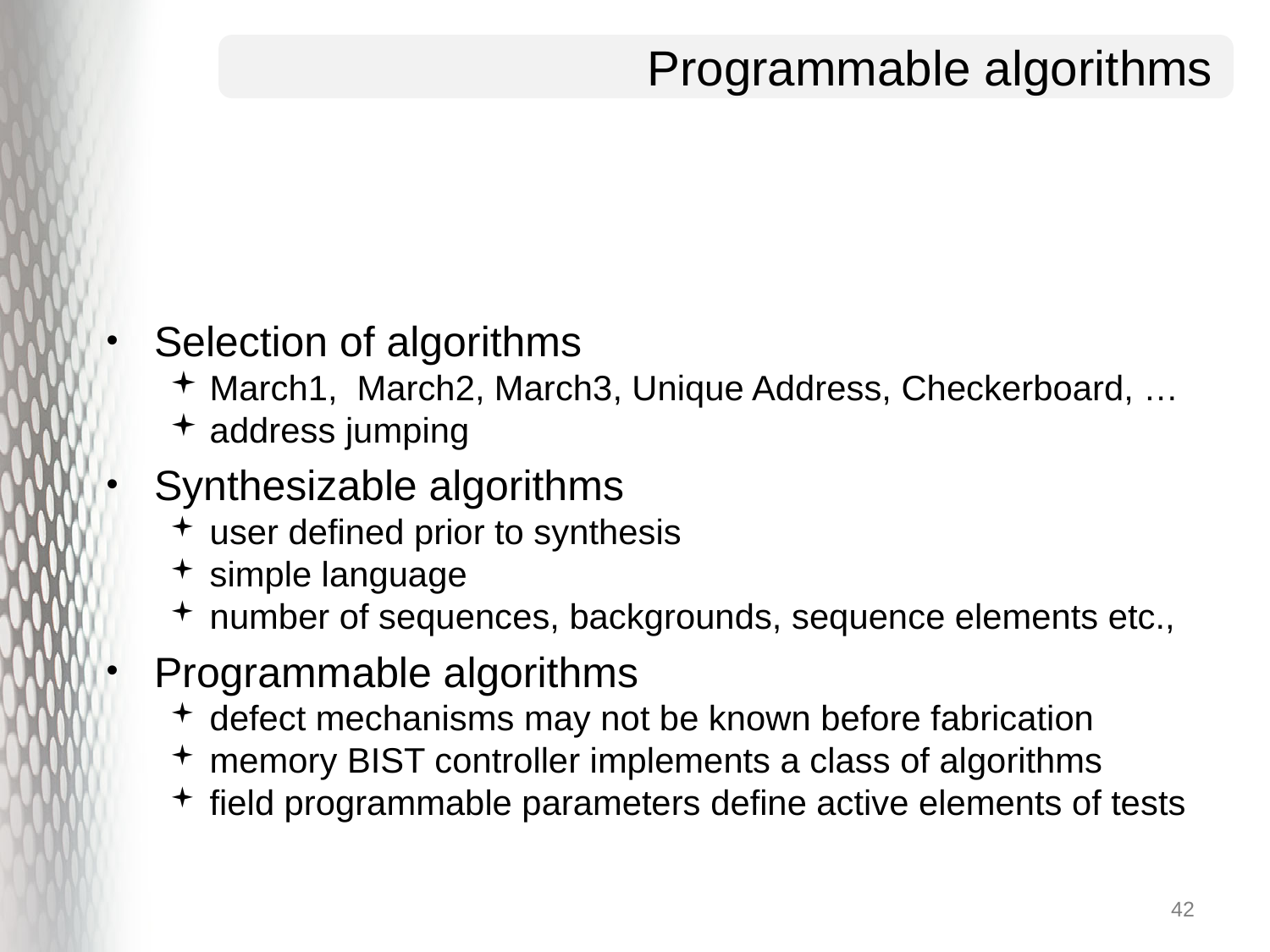

# Programmable algorithms
Selection of algorithms
March1,  March2, March3, Unique Address, Checkerboard, …
address jumping
Synthesizable algorithms
user defined prior to synthesis
simple language
number of sequences, backgrounds, sequence elements etc.,
Programmable algorithms
defect mechanisms may not be known before fabrication
memory BIST controller implements a class of algorithms
field programmable parameters define active elements of tests